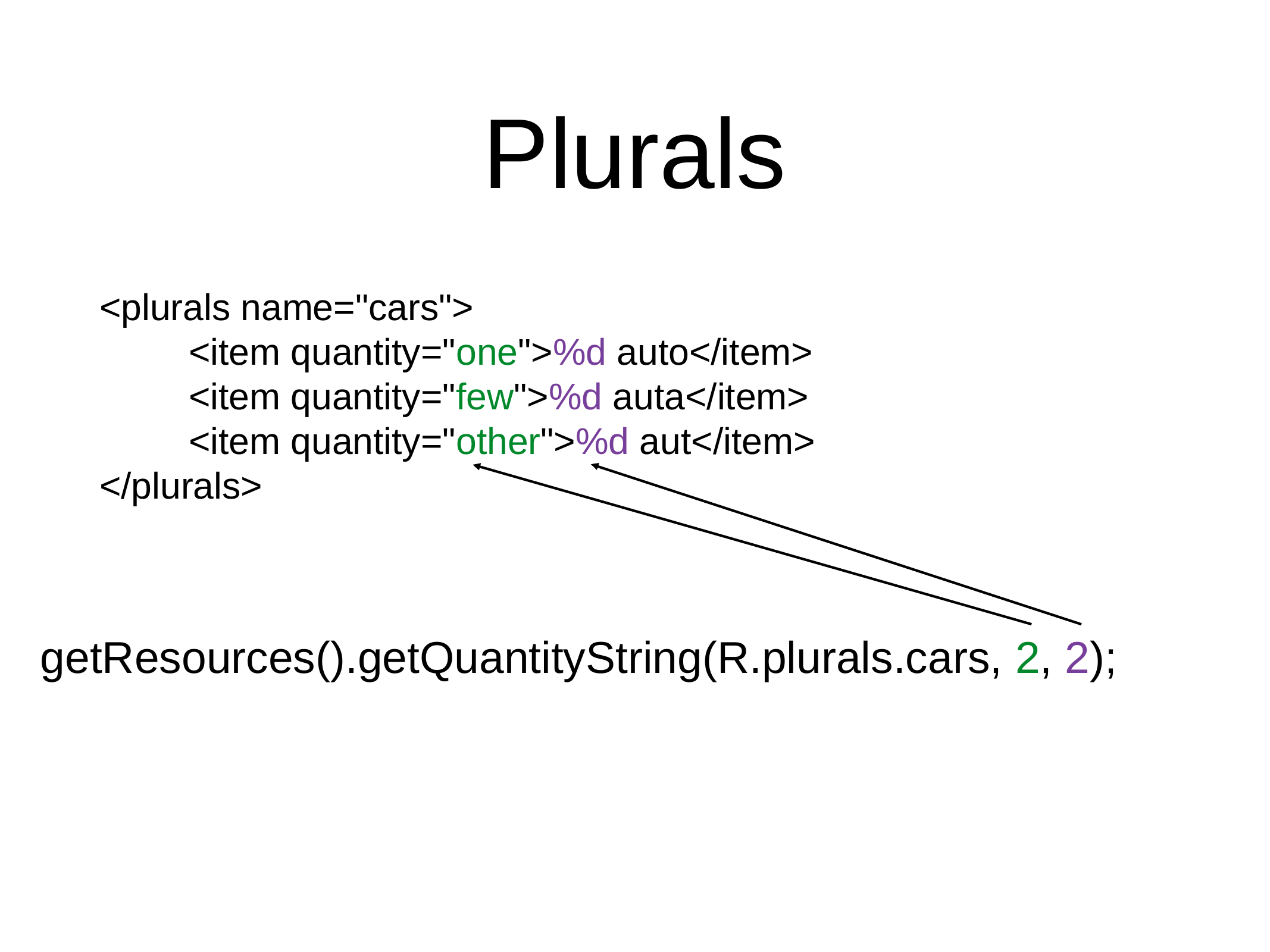

# Plurals
<plurals name="cars">
	<item quantity="one">%d auto</item>
	<item quantity="few">%d auta</item>
	<item quantity="other">%d aut</item>
</plurals>

getResources().getQuantityString(R.plurals.cars, 2, 2);